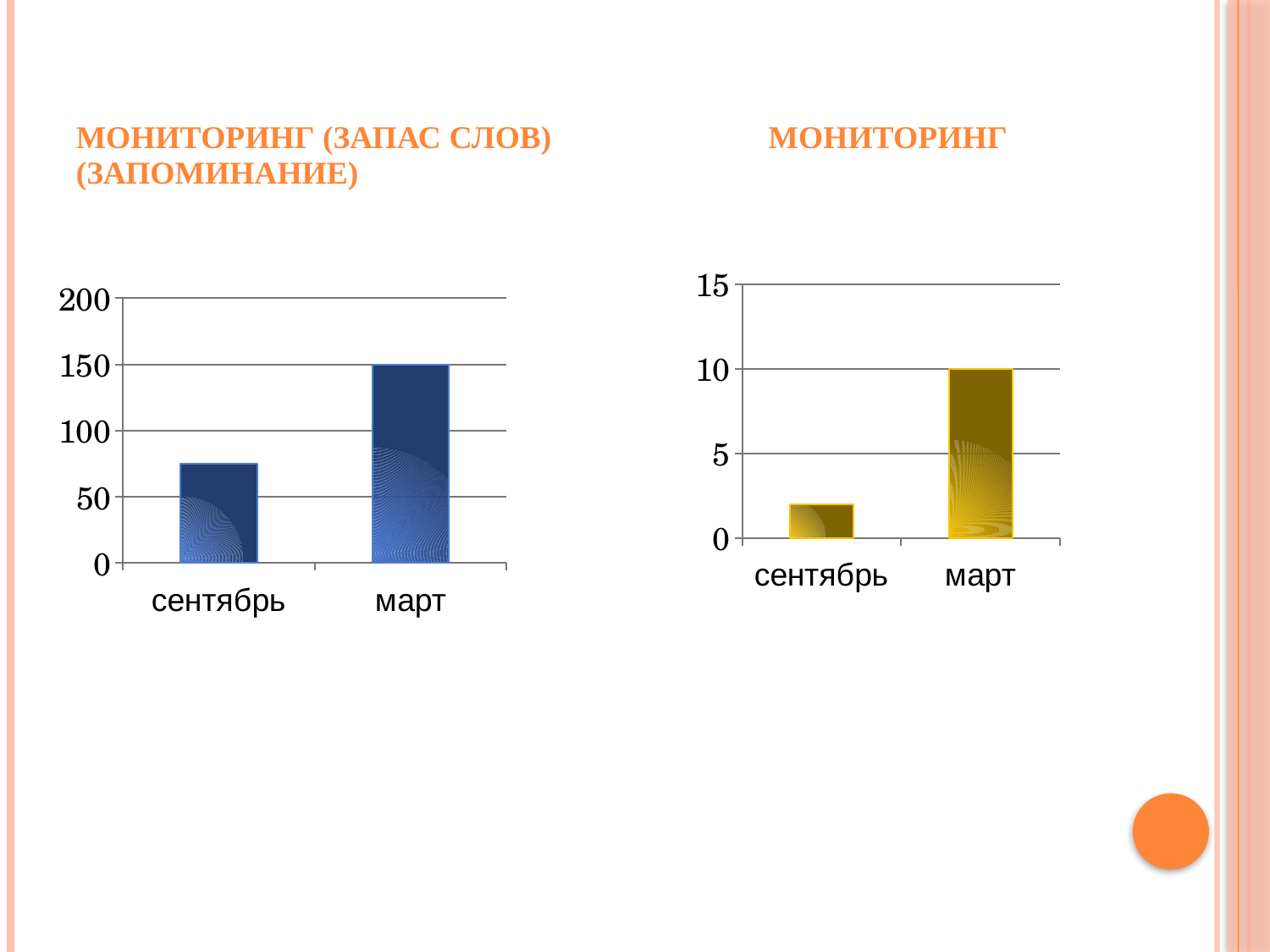

# Мониторинг (запас слов)                           мониторинг (запоминание)

### Chart

| Category | Столбец1 |
|---|---|
| сентябрь | 2.0 |
| март | 10.0 |

### Chart

| Category | Столбец1 |
|---|---|
| сентябрь | 75.0 |
| март | 150.0 |